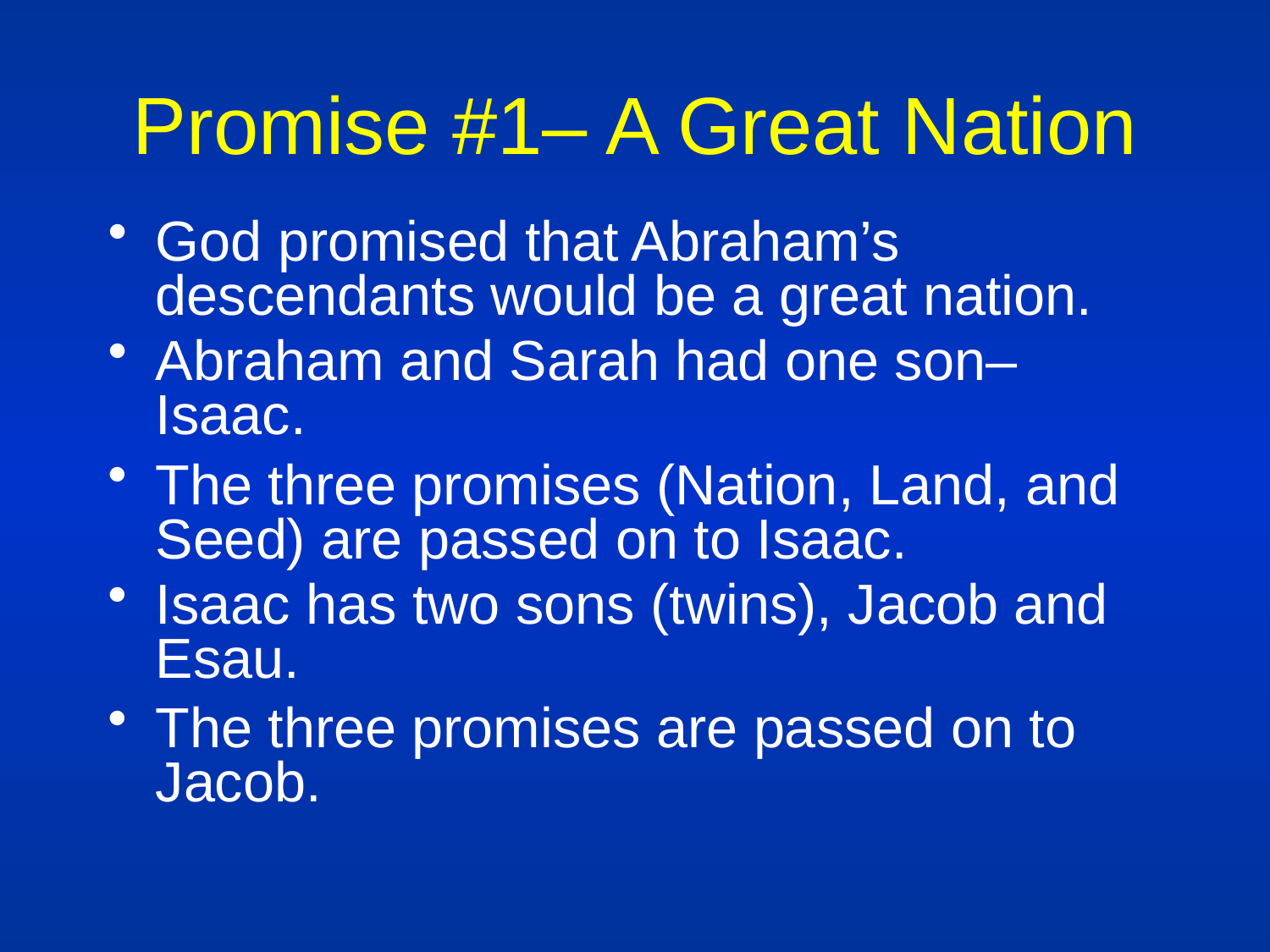

# Promise #1– A Great Nation
God promised that Abraham’s descendants would be a great nation.
Abraham and Sarah had one son– Isaac.
The three promises (Nation, Land, and Seed) are passed on to Isaac.
Isaac has two sons (twins), Jacob and Esau.
The three promises are passed on to Jacob.